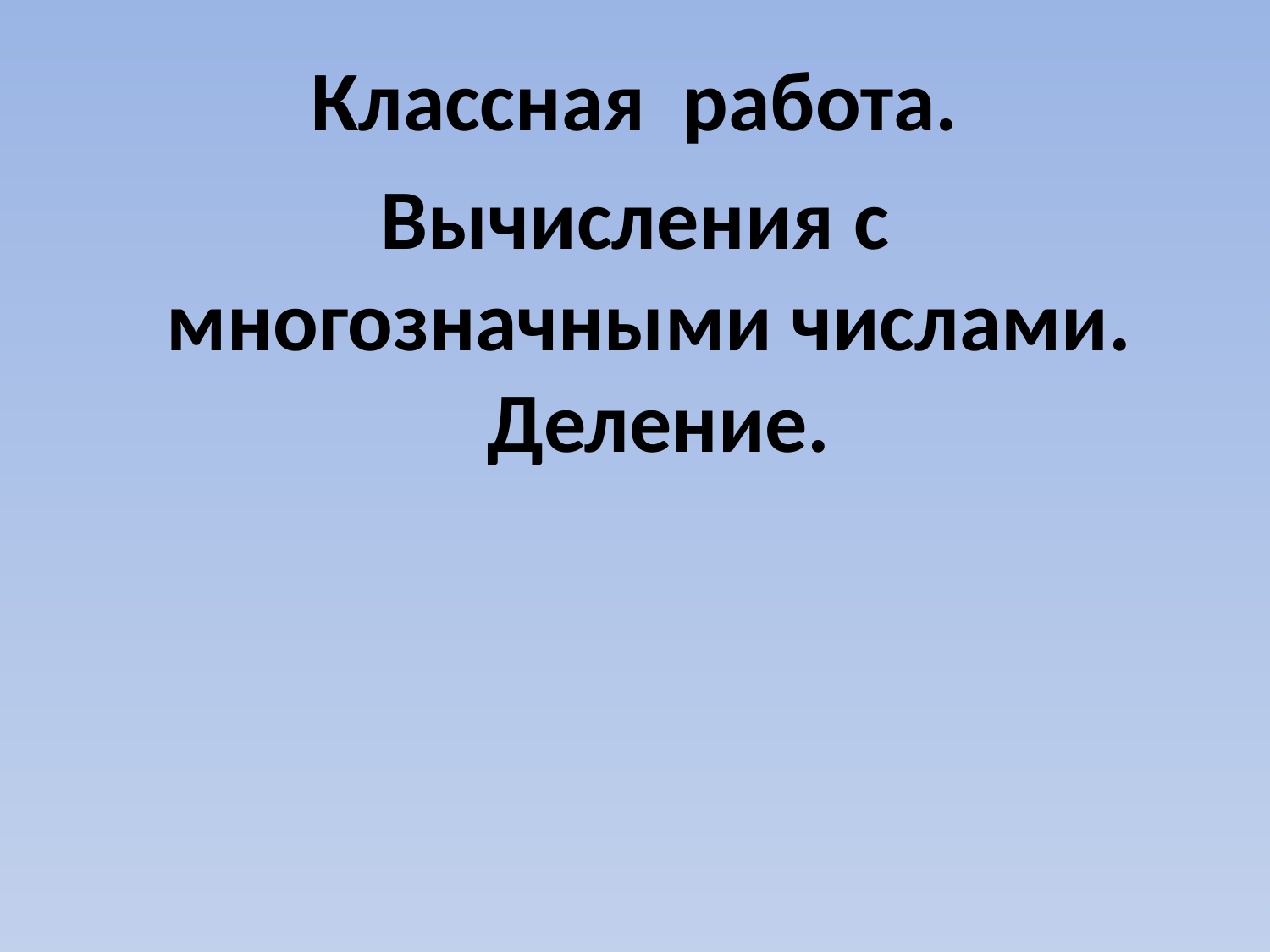

#
Классная  работа.
Вычисления с многозначными числами.  Деление.